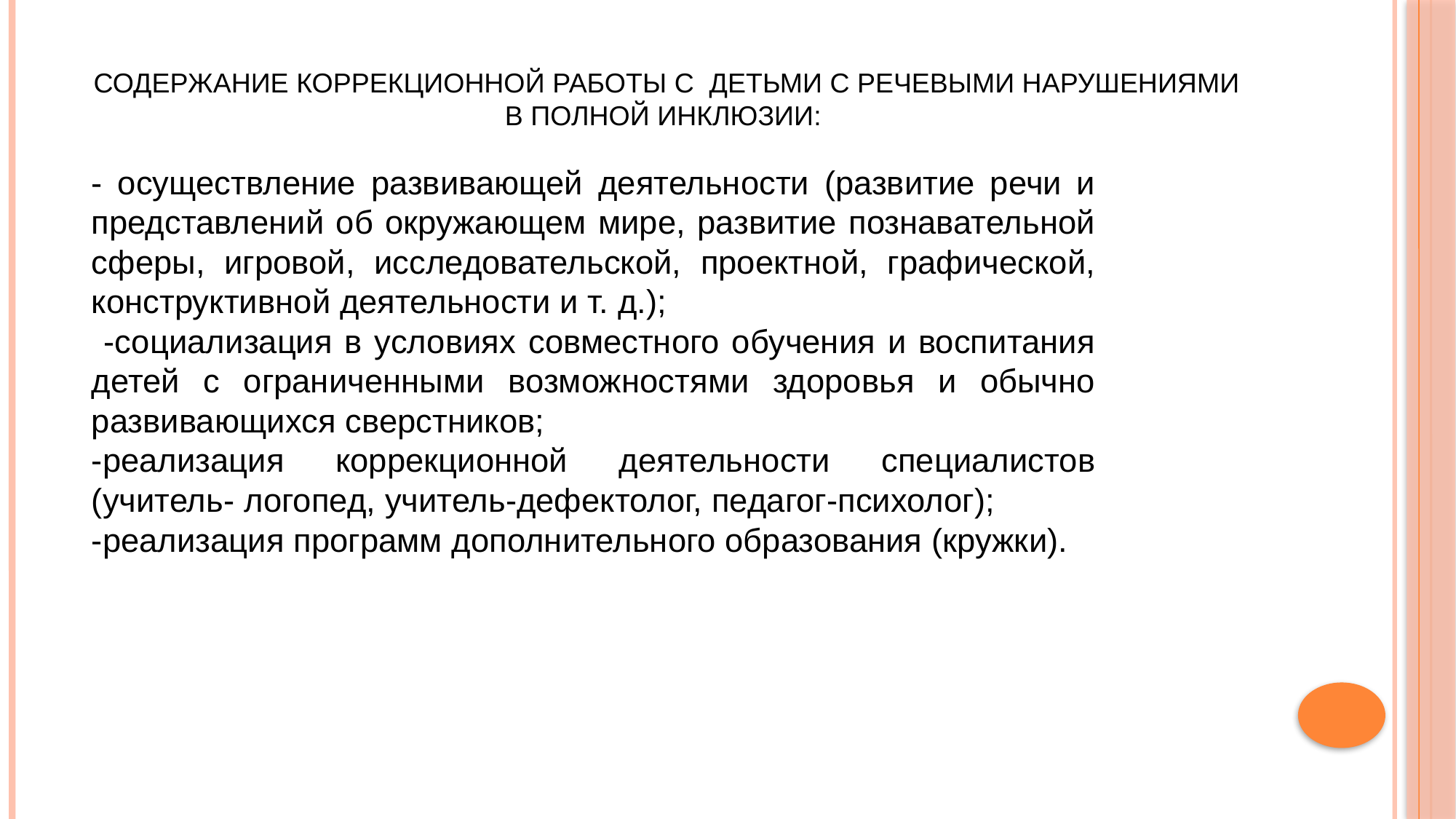

# Содержание коррекционной работы с  детьми с речевыми нарушениями в полной инклюзии:
- осуществление развивающей деятельности (развитие речи и представлений об окружающем мире, развитие познавательной сферы, игровой, исследовательской, проектной, графической, конструктивной деятельности и т. д.);
 -социализация в условиях совместного обучения и воспитания детей с ограниченными возможностями здоровья и обычно развивающихся сверстников;
-реализация коррекционной деятельности специалистов (учитель- логопед, учитель-дефектолог, педагог-психолог);
-реализация программ дополнительного образования (кружки).